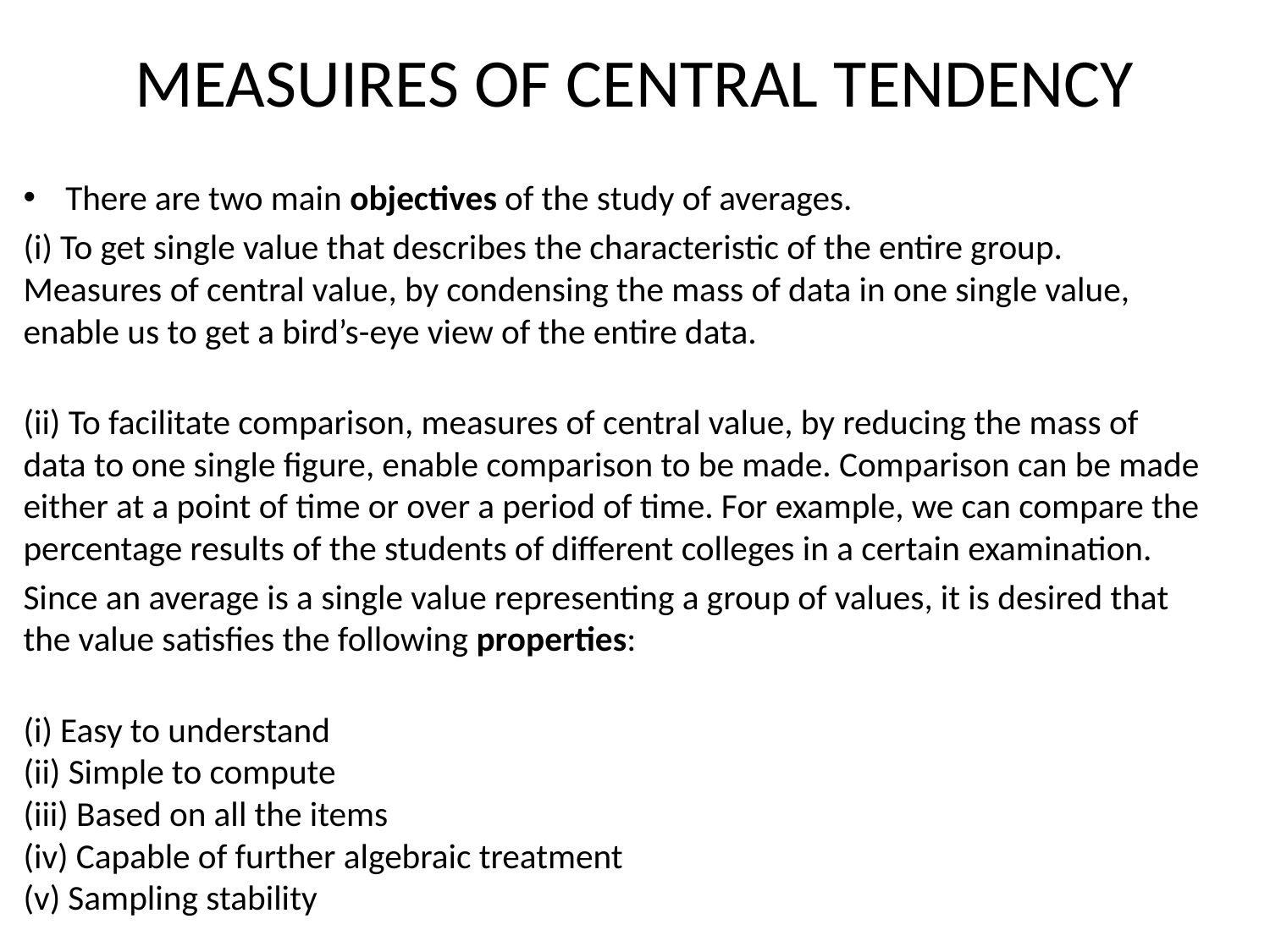

# MEASUIRES OF CENTRAL TENDENCY
There are two main objectives of the study of averages.
(i) To get single value that describes the characteristic of the entire group. Measures of central value, by condensing the mass of data in one single value, enable us to get a bird’s-eye view of the entire data.
(ii) To facilitate comparison, measures of central value, by reducing the mass of data to one single figure, enable comparison to be made. Comparison can be made either at a point of time or over a period of time. For example, we can compare the percentage results of the students of different colleges in a certain examination.
Since an average is a single value representing a group of values, it is desired that the value satisfies the following properties:
(i) Easy to understand
(ii) Simple to compute
(iii) Based on all the items
(iv) Capable of further algebraic treatment
(v) Sampling stability